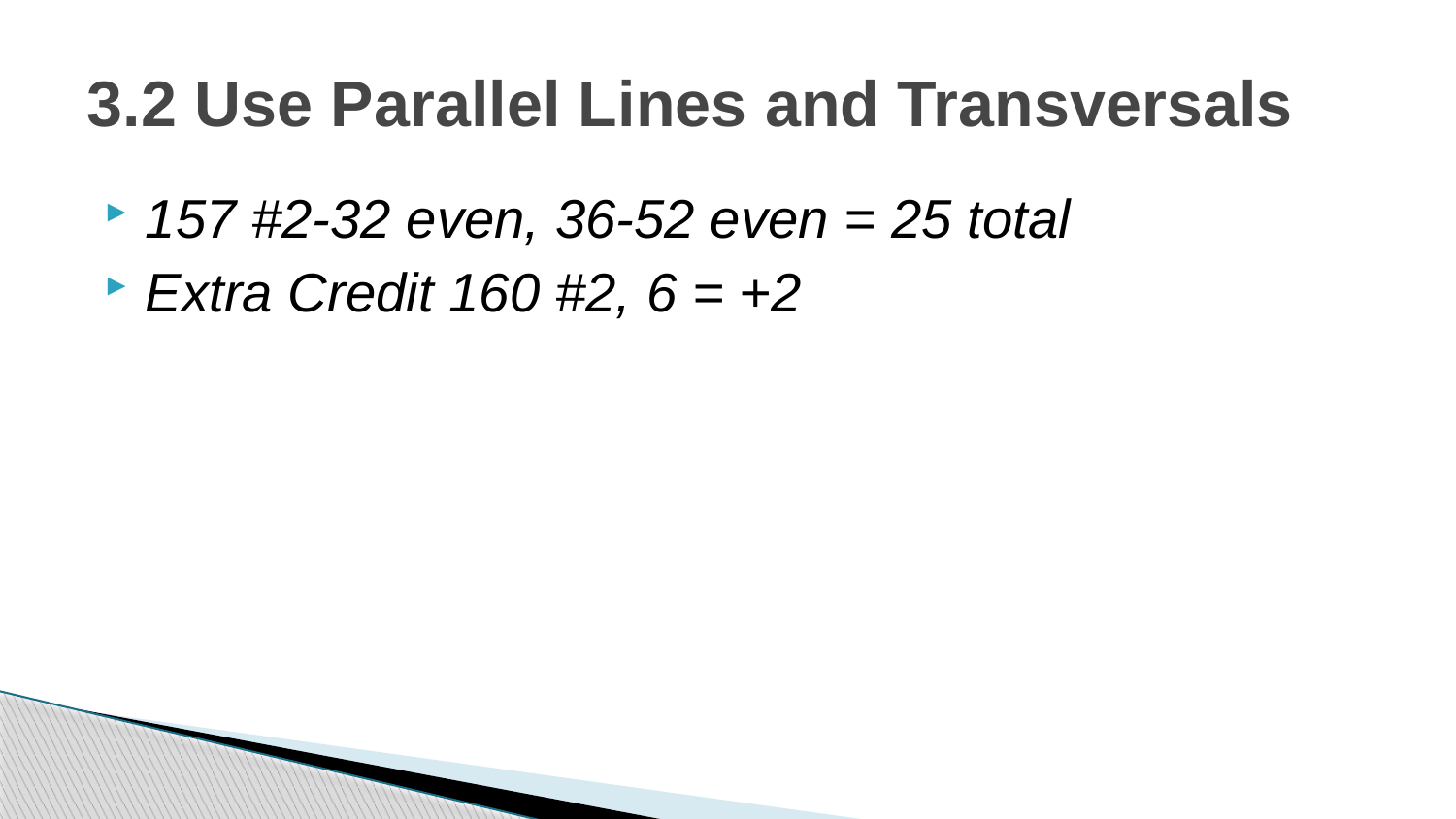

# 3.2 Use Parallel Lines and Transversals
157 #2-32 even, 36-52 even = 25 total
Extra Credit 160 #2, 6 = +2